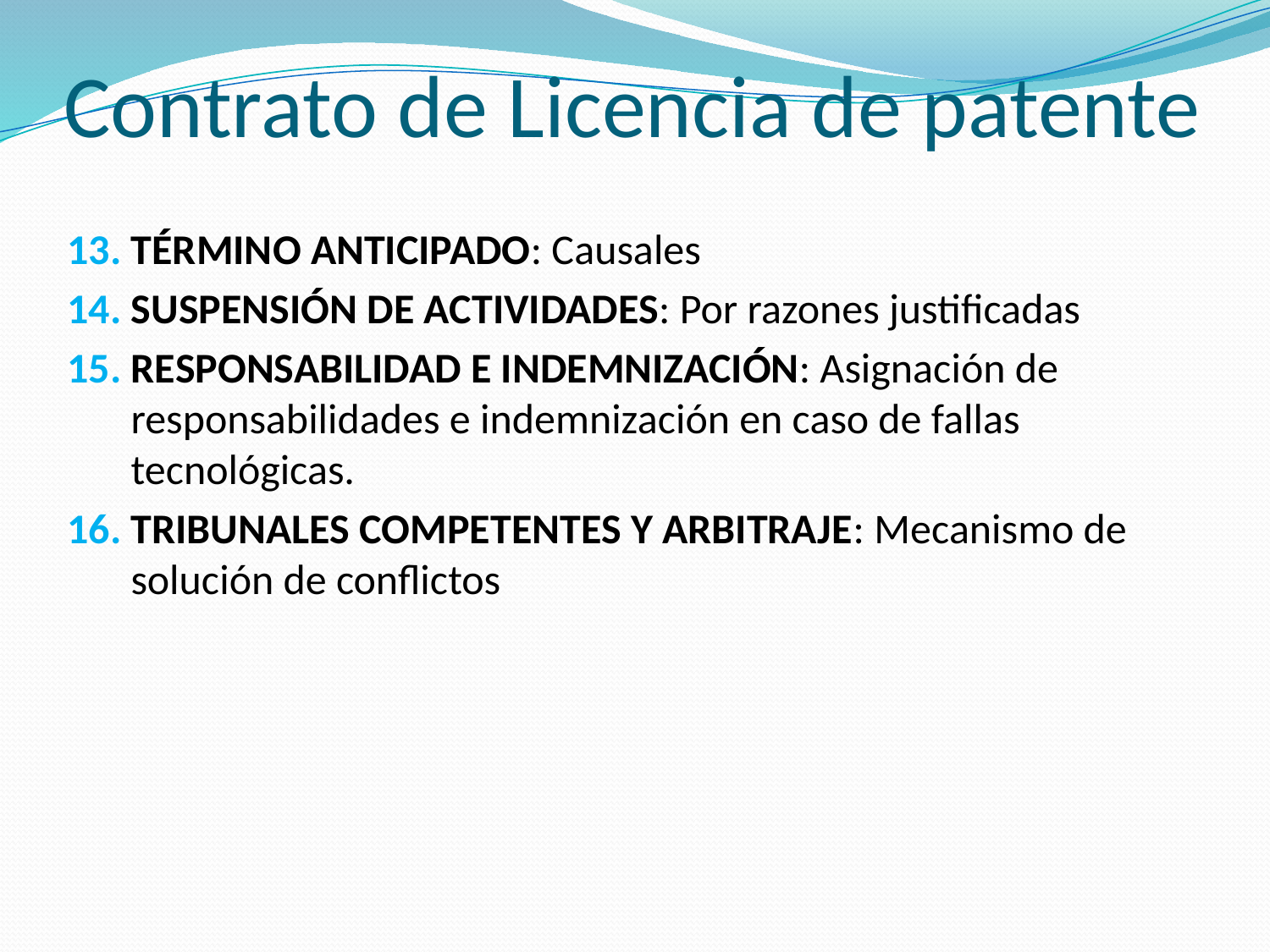

# Contrato de Licencia de patente
13. Término anticipado: Causales
14. Suspensión de actividades: Por razones justificadas
15. Responsabilidad e indemnización: Asignación de responsabilidades e indemnización en caso de fallas tecnológicas.
16. Tribunales competentes y arbitraje: Mecanismo de solución de conflictos